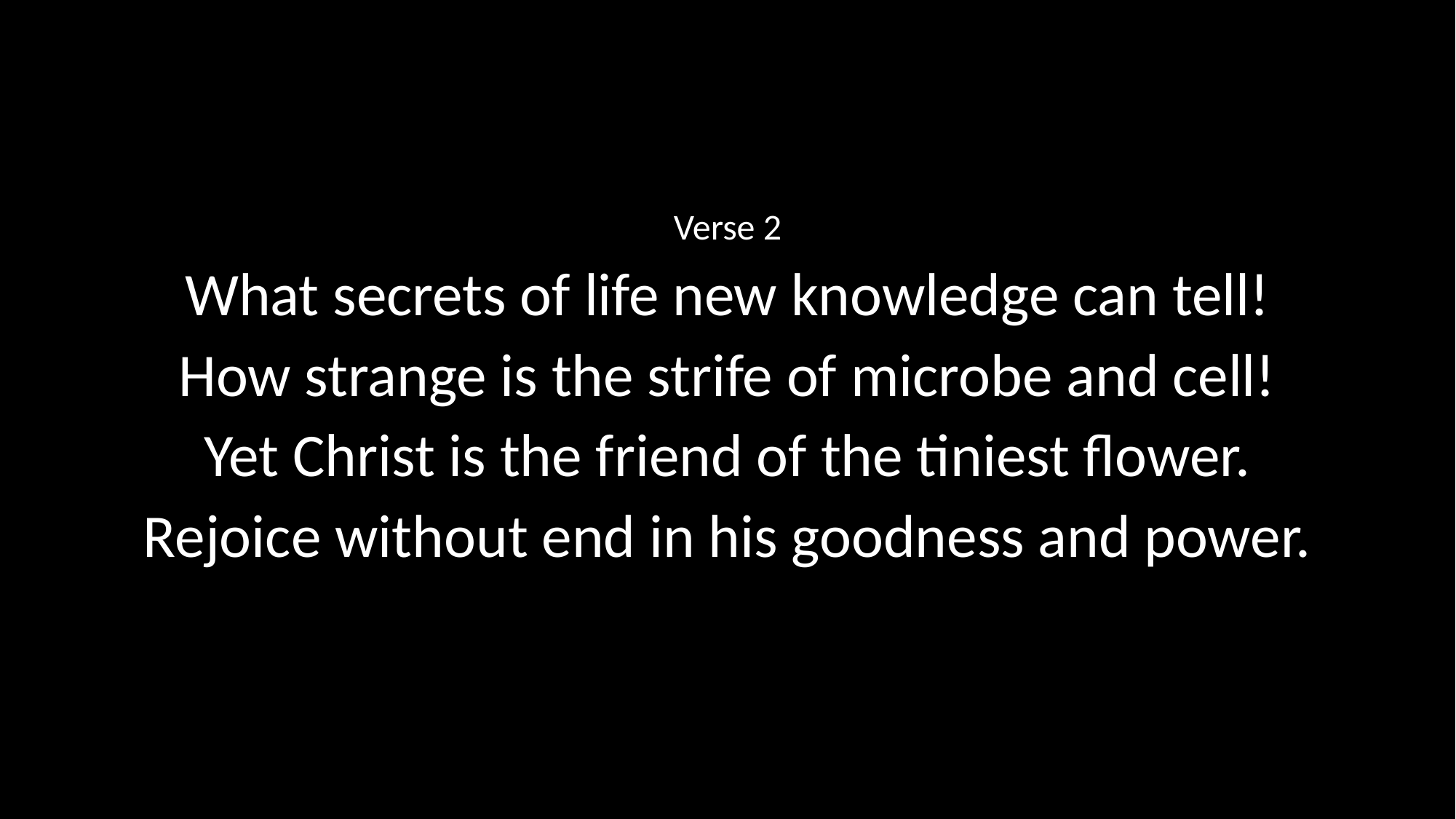

Verse 2
What secrets of life new knowledge can tell!
How strange is the strife of microbe and cell!
Yet Christ is the friend of the tiniest flower.
Rejoice without end in his goodness and power.